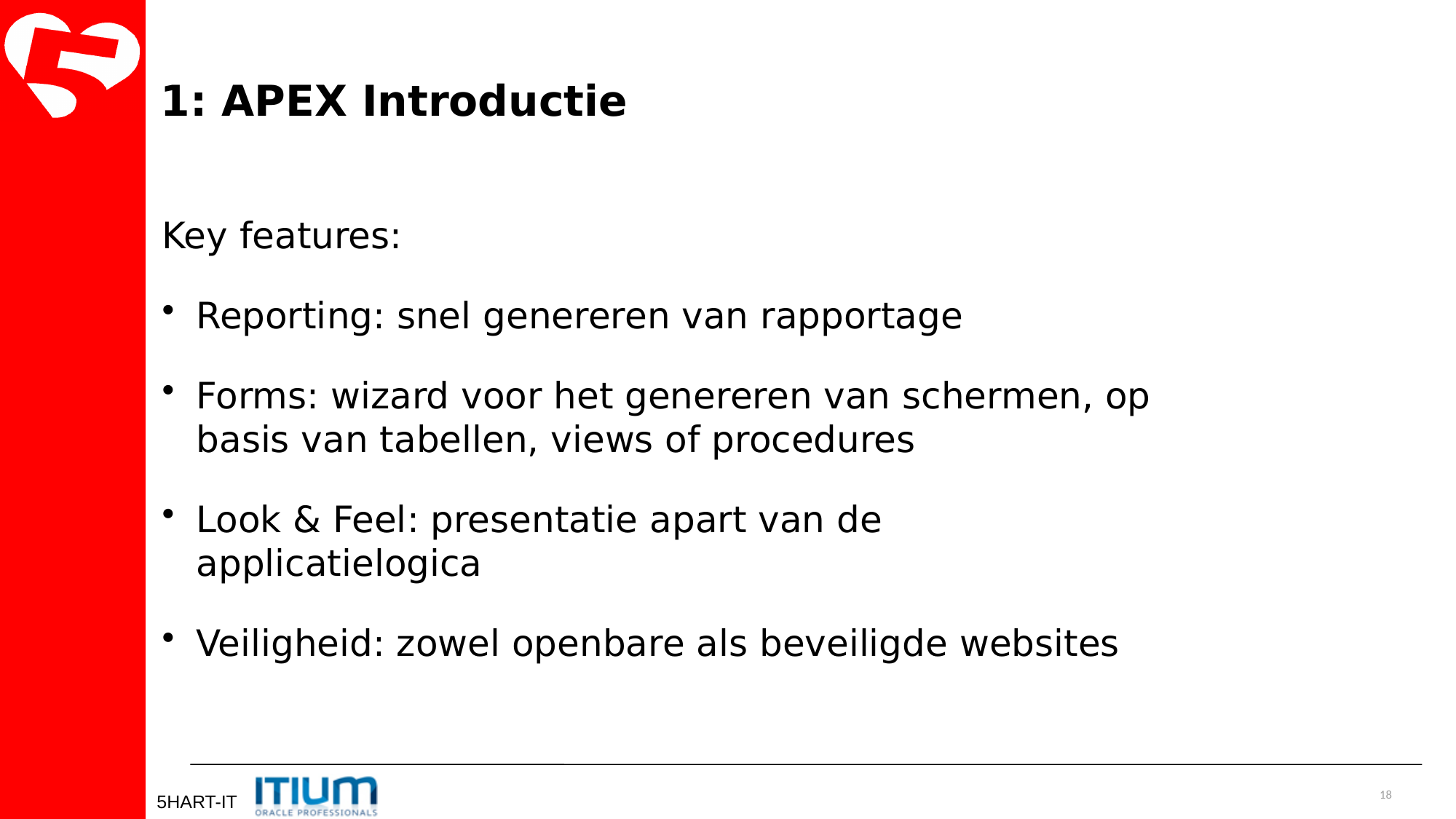

1: APEX Introductie
Key features:
Reporting: snel genereren van rapportage
Forms: wizard voor het genereren van schermen, op basis van tabellen, views of procedures
Look & Feel: presentatie apart van de applicatielogica
Veiligheid: zowel openbare als beveiligde websites
18